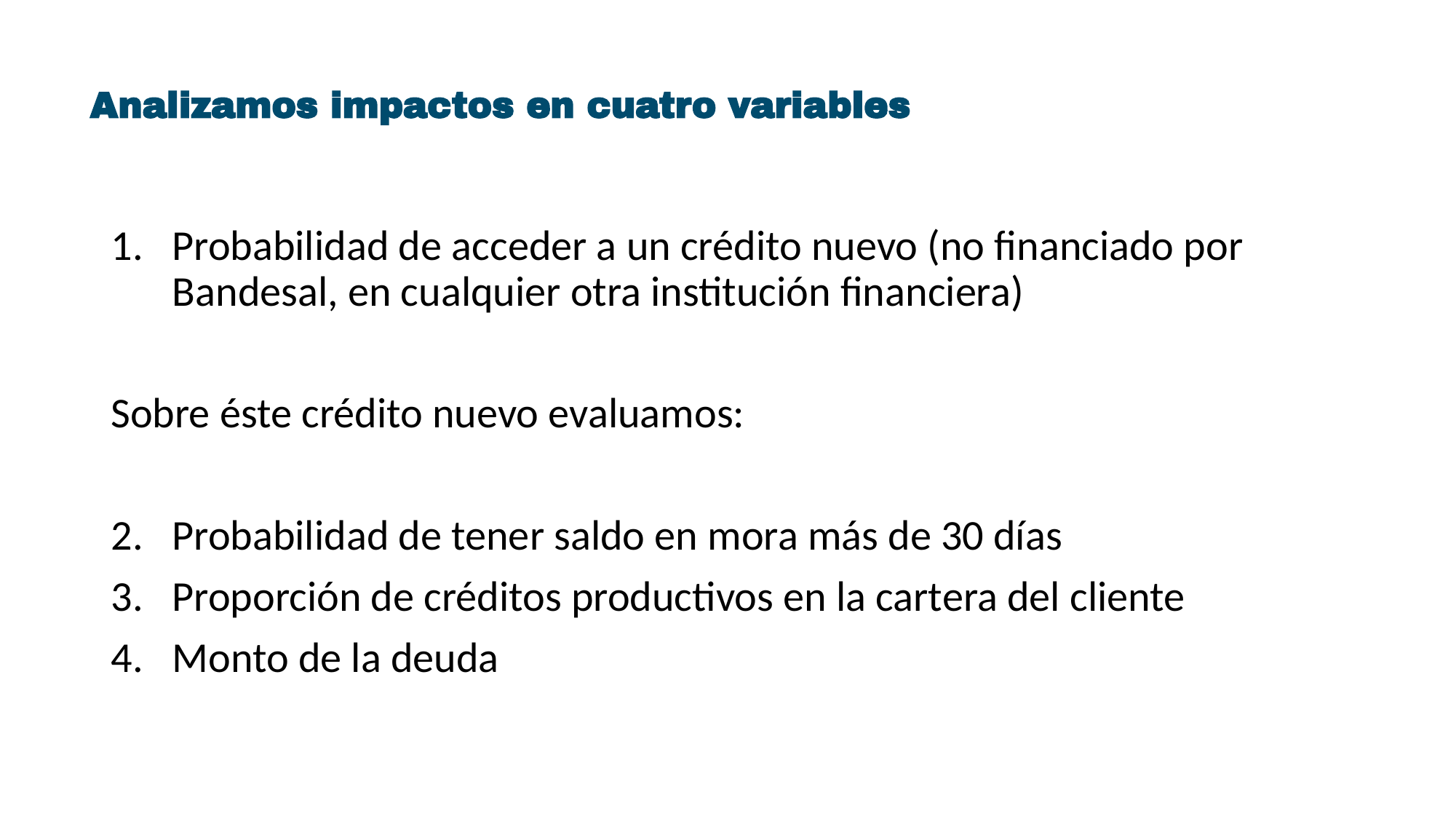

Analizamos impactos en cuatro variables
Probabilidad de acceder a un crédito nuevo (no financiado por Bandesal, en cualquier otra institución financiera)

Sobre éste crédito nuevo evaluamos:

Probabilidad de tener saldo en mora más de 30 días
Proporción de créditos productivos en la cartera del cliente
Monto de la deuda